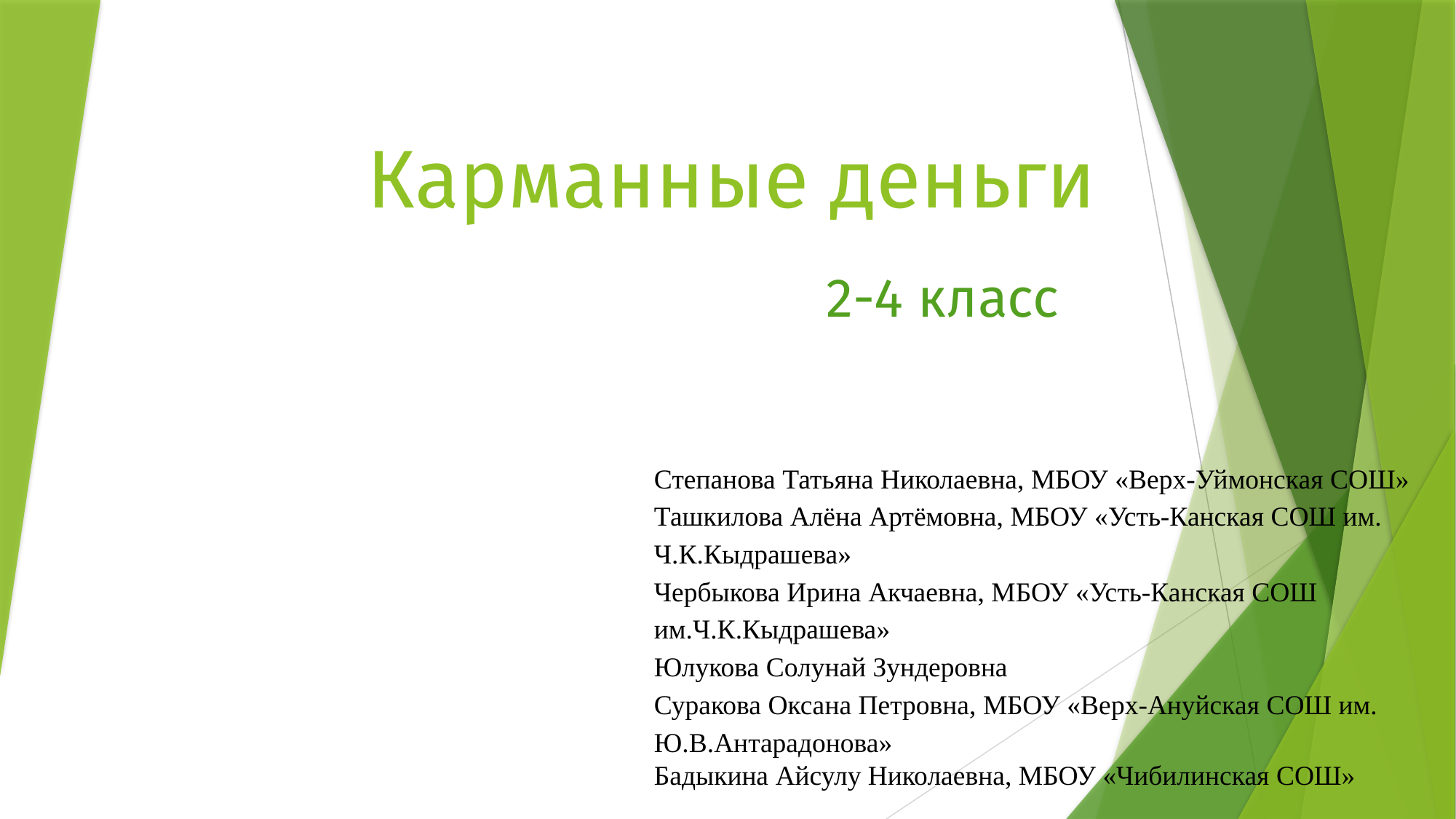

# Карманные деньги
2-4 класс
Степанова Татьяна Николаевна, МБОУ «Верх-Уймонская СОШ»
Ташкилова Алёна Артёмовна, МБОУ «Усть-Канская СОШ им. Ч.К.Кыдрашева»
Чербыкова Ирина Акчаевна, МБОУ «Усть-Канская СОШ им.Ч.К.Кыдрашева»
Юлукова Солунай Зундеровна
Суракова Оксана Петровна, МБОУ «Верх-Ануйская СОШ им. Ю.В.Антарадонова»
Бадыкина Айсулу Николаевна, МБОУ «Чибилинская СОШ»